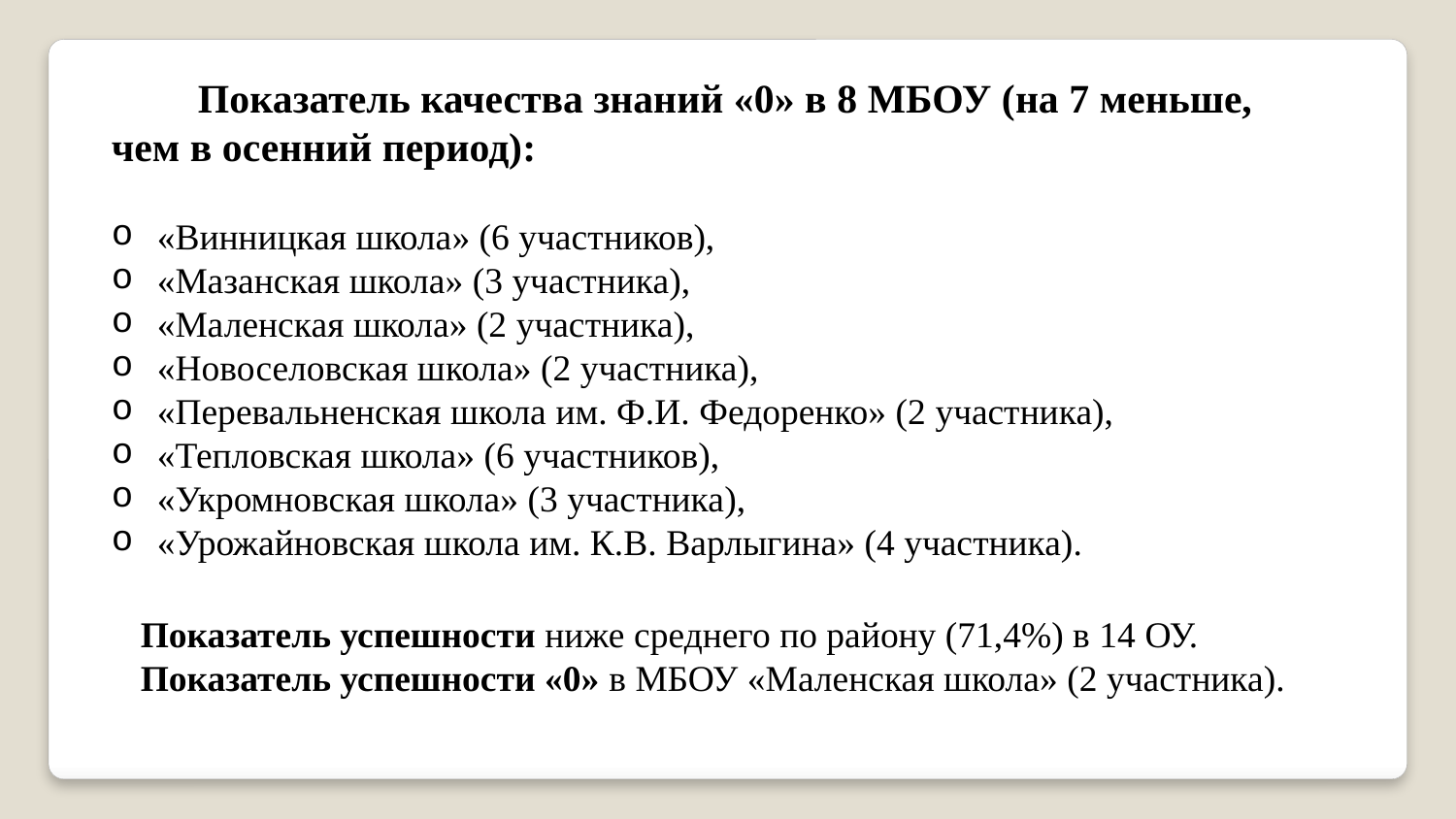

Показатель качества знаний «0» в 8 МБОУ (на 7 меньше, чем в осенний период):

«Винницкая школа» (6 участников),
«Мазанская школа» (3 участника),
«Маленская школа» (2 участника),
«Новоселовская школа» (2 участника),
«Перевальненская школа им. Ф.И. Федоренко» (2 участника),
«Тепловская школа» (6 участников),
«Укромновская школа» (3 участника),
«Урожайновская школа им. К.В. Варлыгина» (4 участника).
Показатель успешности ниже среднего по району (71,4%) в 14 ОУ.
Показатель успешности «0» в МБОУ «Маленская школа» (2 участника).